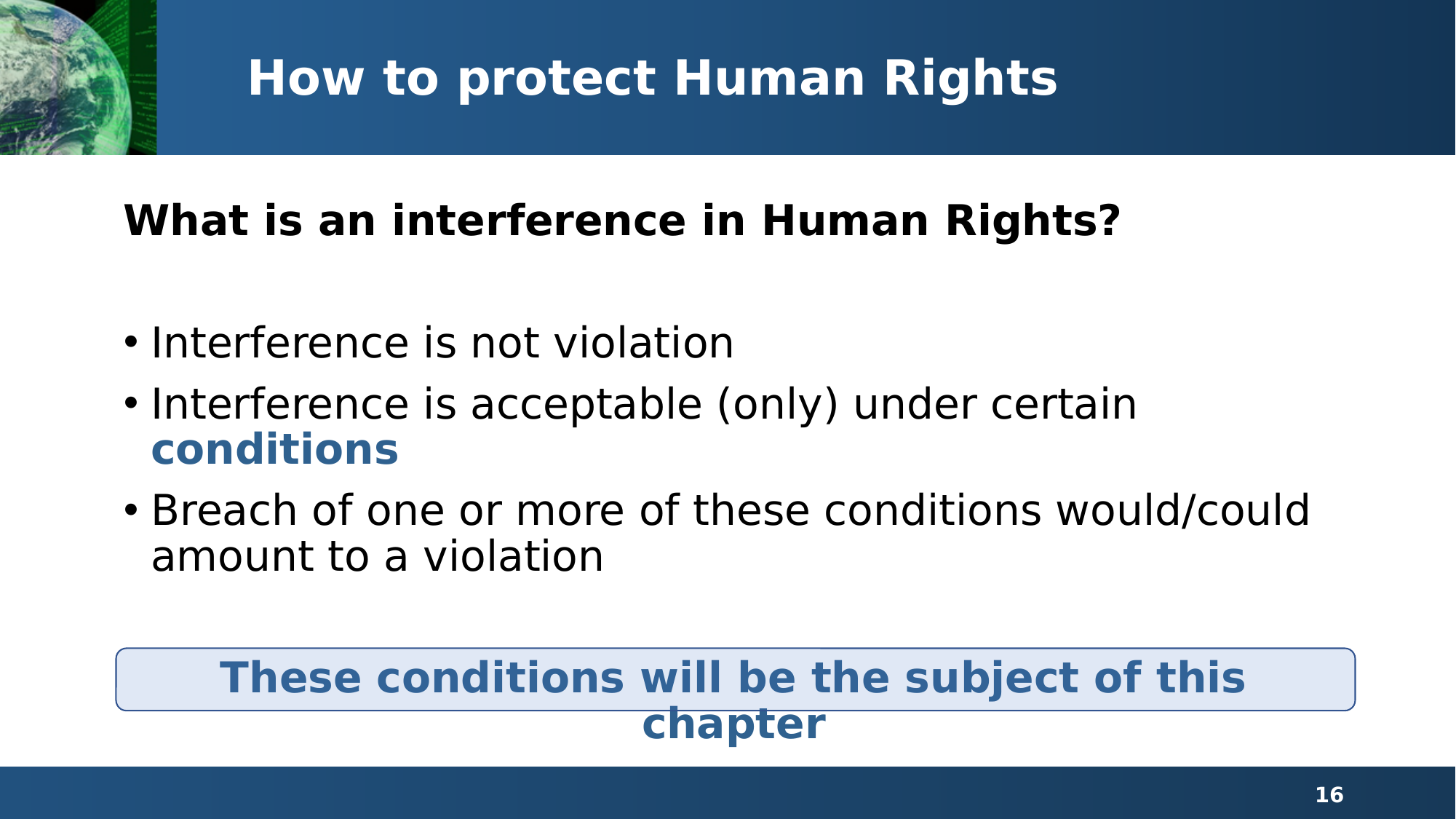

# How to protect Human Rights
What is an interference in Human Rights?

Interference is not violation
Interference is acceptable (only) under certain conditions
Breach of one or more of these conditions would/could amount to a violation

These conditions will be the subject of this chapter

16